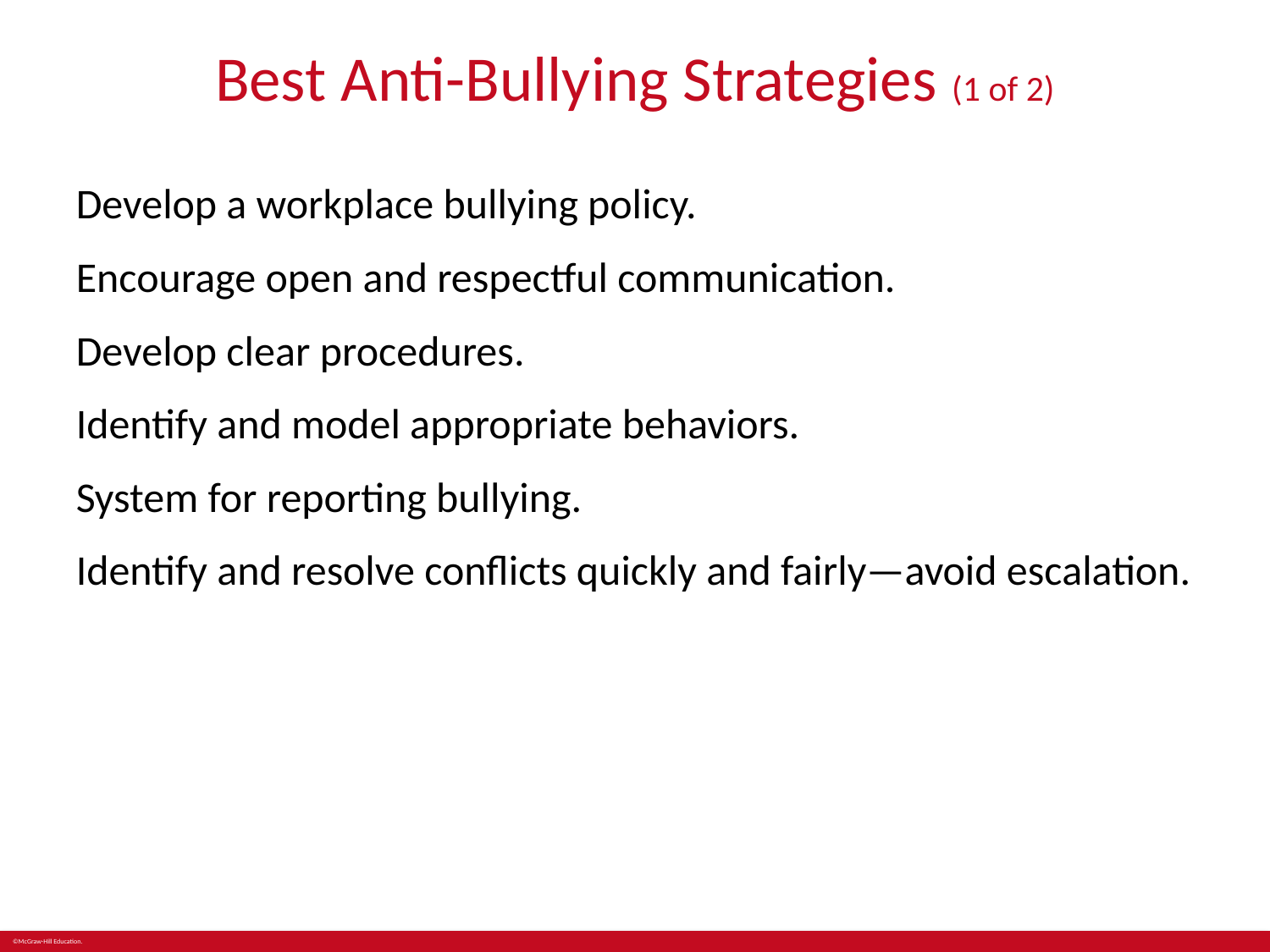

# Best Anti-Bullying Strategies (1 of 2)
Develop a workplace bullying policy.
Encourage open and respectful communication.
Develop clear procedures.
Identify and model appropriate behaviors.
System for reporting bullying.
Identify and resolve conflicts quickly and fairly—avoid escalation.